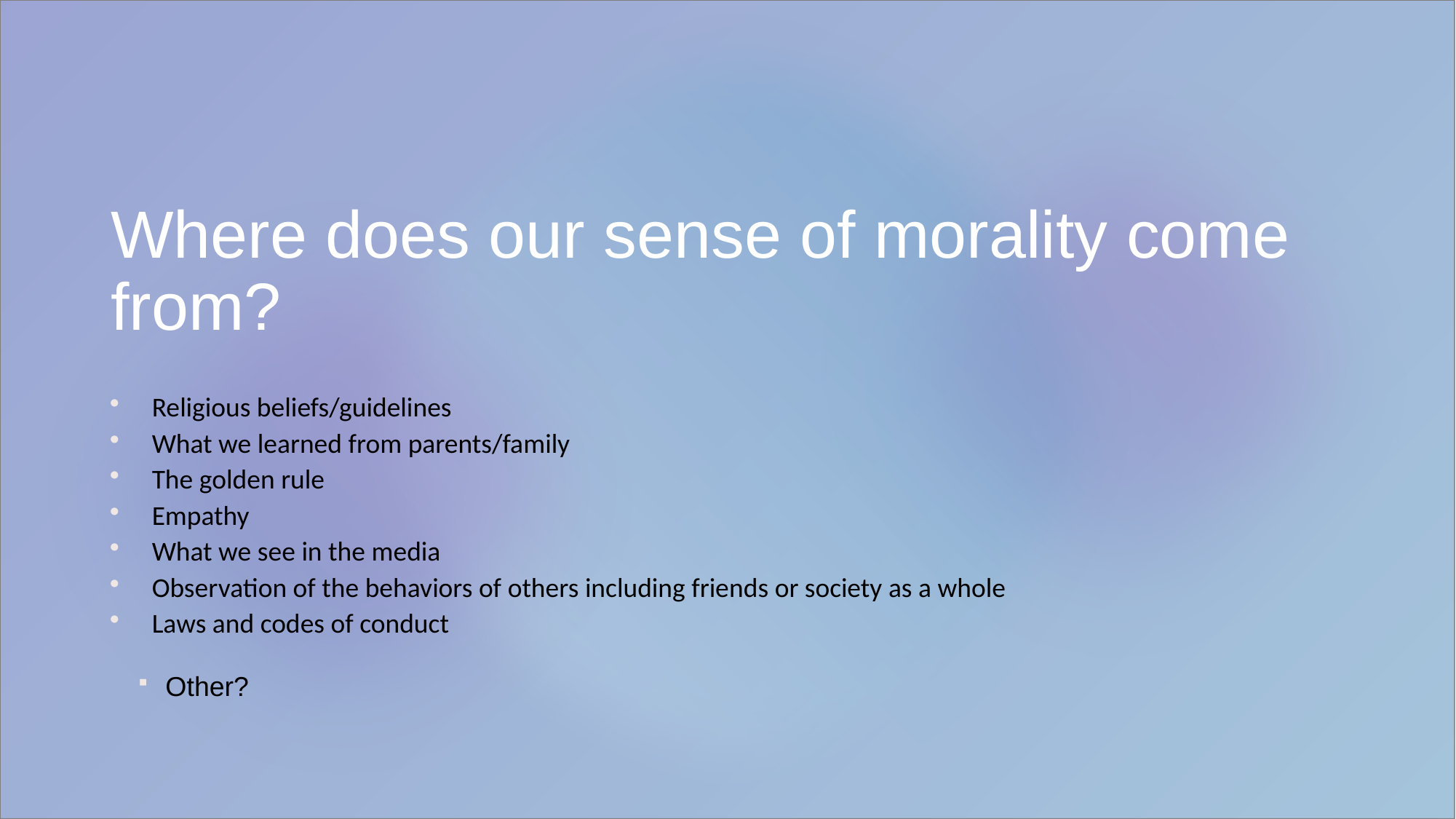

# Where does our sense of morality come from?

Religious beliefs/guidelines
What we learned from parents/family
The golden rule
Empathy
What we see in the media
Observation of the behaviors of others including friends or society as a whole
Laws and codes of conduct
Other?